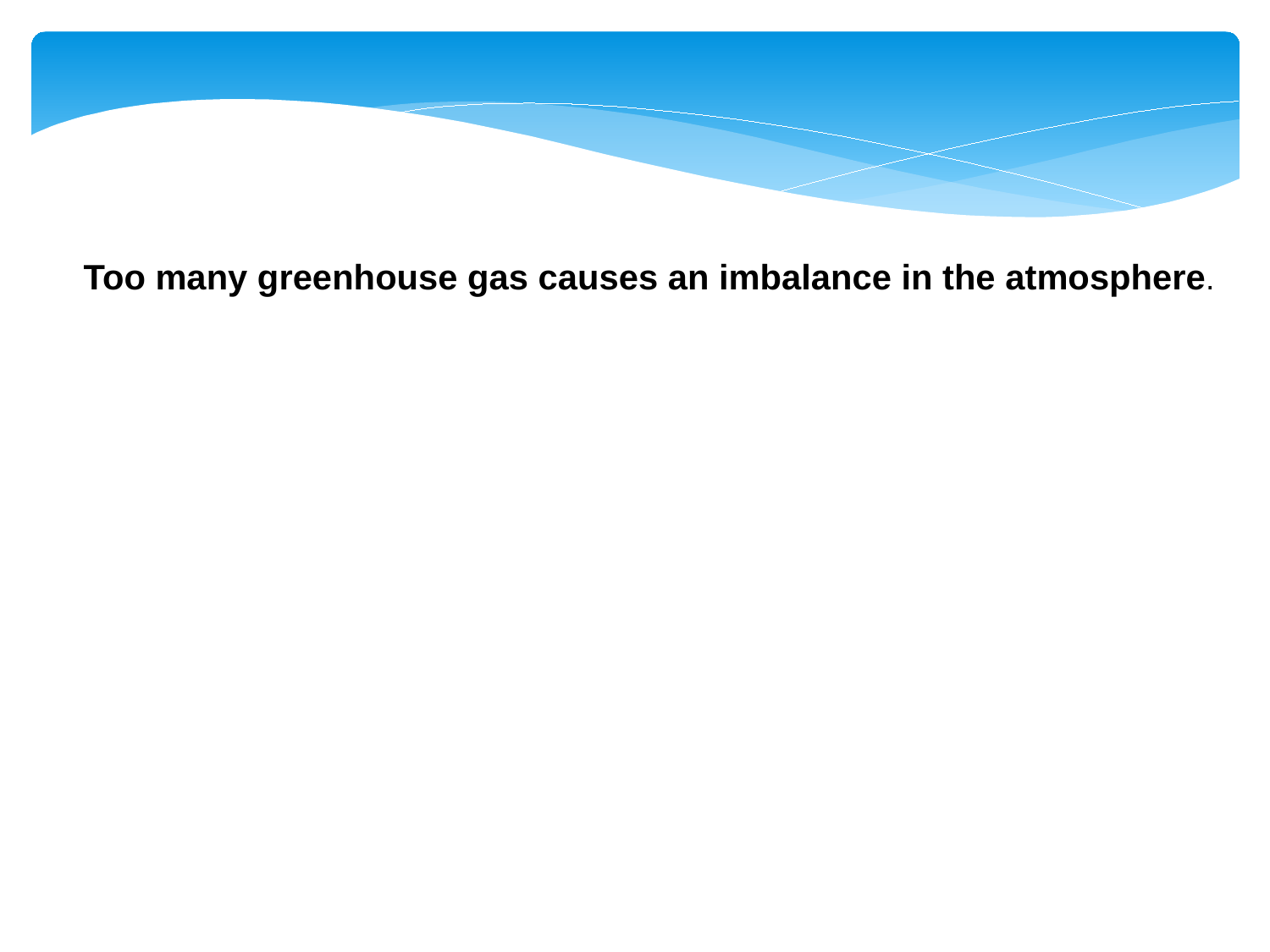

Too many greenhouse gas causes an imbalance in the atmosphere.